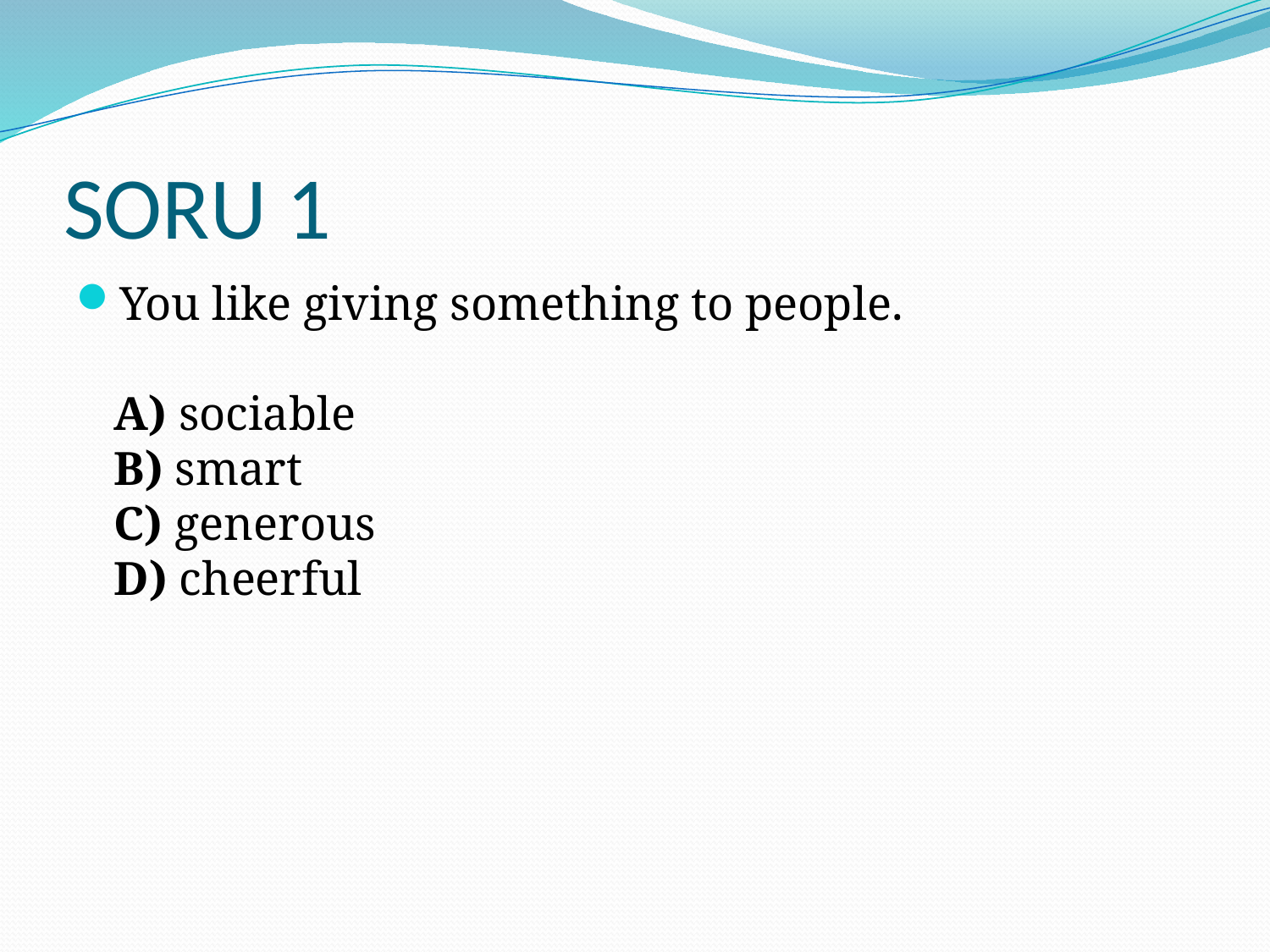

# SORU 1
You like giving something to people. 
A) sociable
B) smart
C) generous
D) cheerful